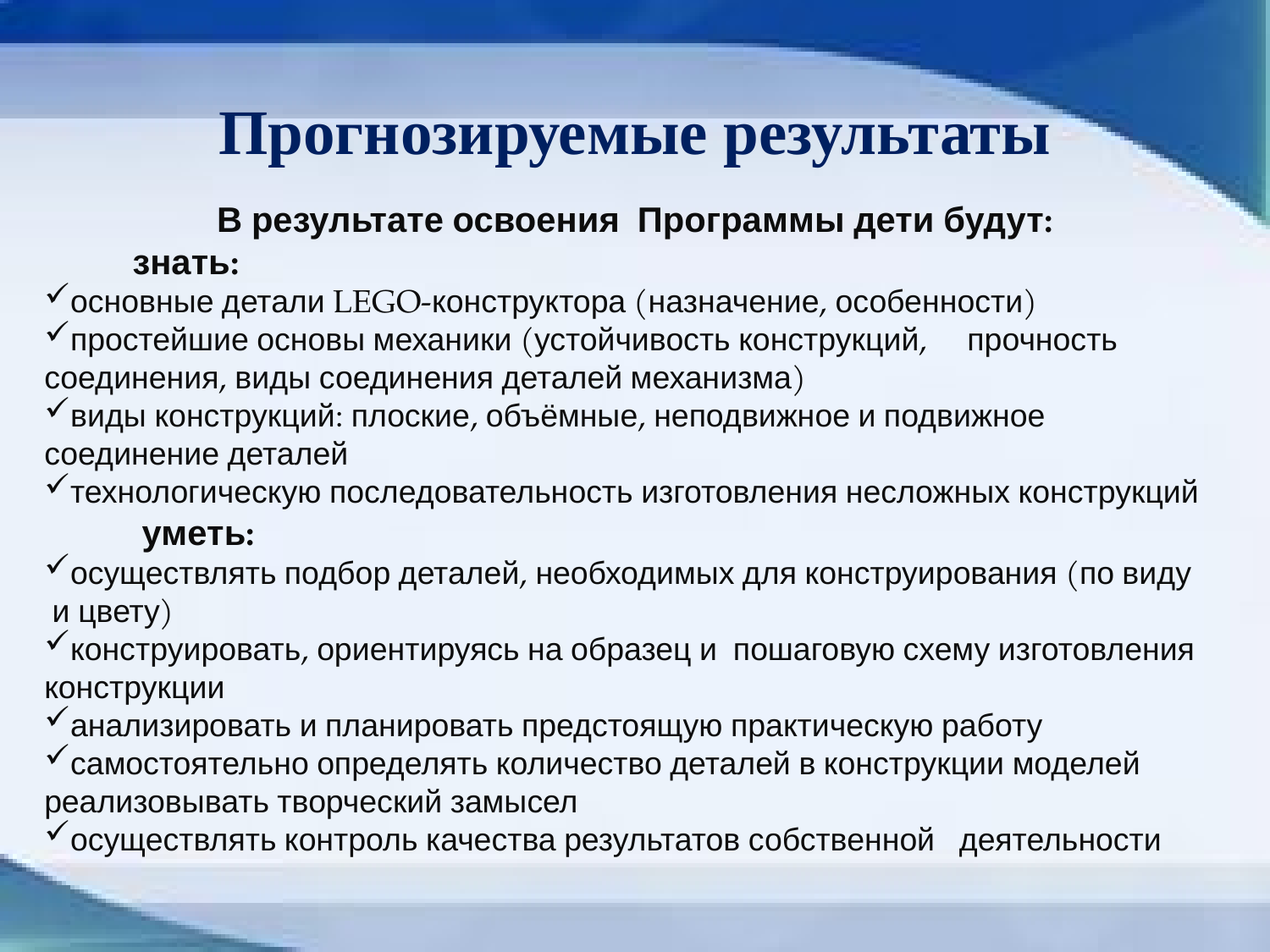

Прогнозируемые результаты

В результате освоения  Программы дети будут:
           знать:
основные детали LEGO-конструктора (назначение, особенности)
простейшие основы механики (устойчивость конструкций,     прочность соединения, виды соединения деталей механизма)
виды конструкций: плоские, объёмные, неподвижное и подвижное соединение деталей
технологическую последовательность изготовления несложных конструкций
           уметь:
осуществлять подбор деталей, необходимых для конструирования (по виду      и цвету)
конструировать, ориентируясь на образец и  пошаговую схему изготовления конструкции
анализировать и планировать предстоящую практическую работу
самостоятельно определять количество деталей в конструкции моделей
реализовывать творческий замысел
осуществлять контроль качества результатов собственной   деятельности